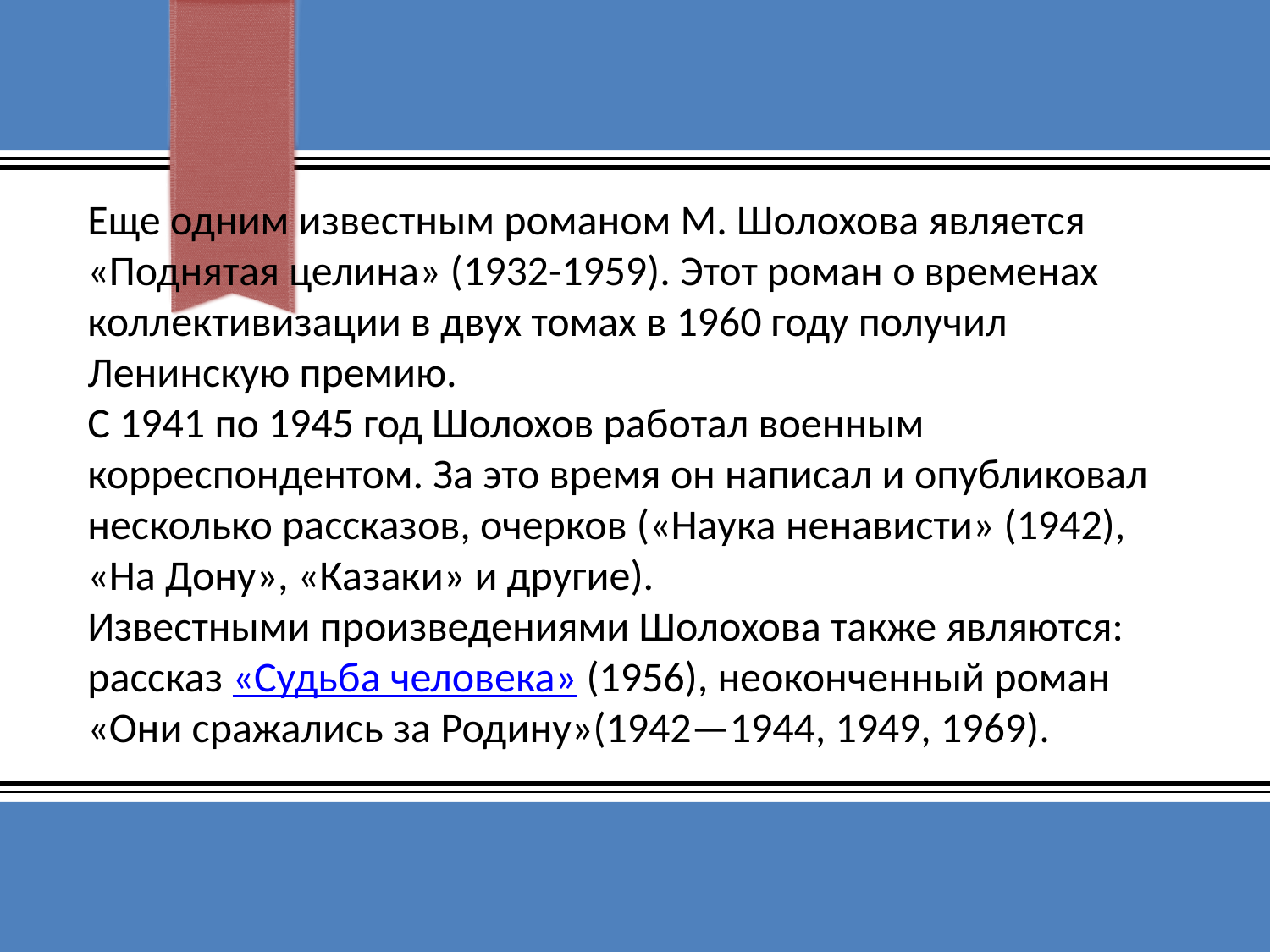

Еще одним известным романом М. Шолохова является «Поднятая целина» (1932-1959). Этот роман о временах коллективизации в двух томах в 1960 году получил Ленинскую премию.
С 1941 по 1945 год Шолохов работал военным корреспондентом. За это время он написал и опубликовал несколько рассказов, очерков («Наука ненависти» (1942), «На Дону», «Казаки» и другие).
Известными произведениями Шолохова также являются: рассказ «Судьба человека» (1956), неоконченный роман «Они сражались за Родину»(1942—1944, 1949, 1969).